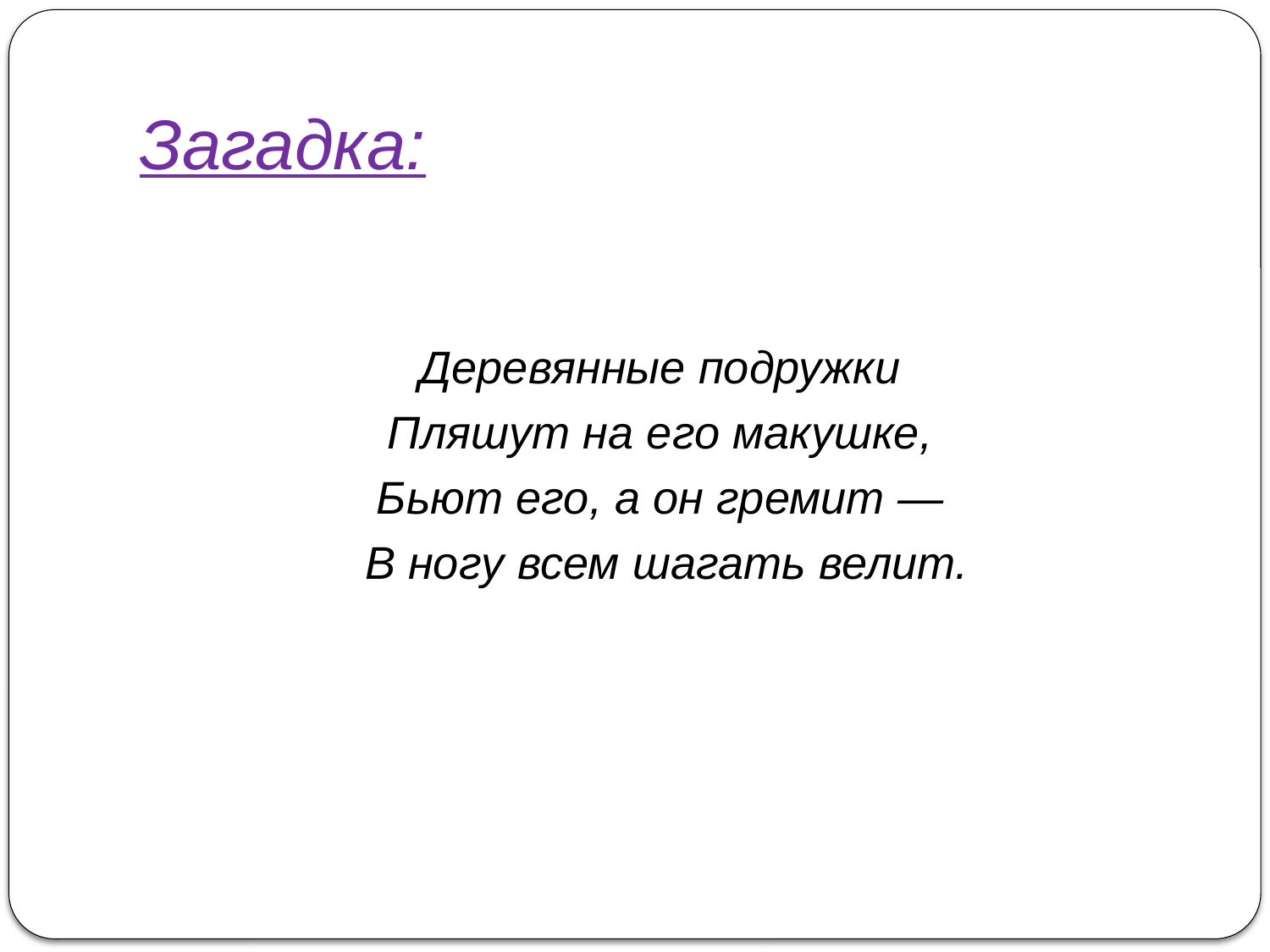

# Загадка:

Деревянные подружки
Пляшут на его макушке,
Бьют его, а он гремит —
В ногу всем шагать велит.